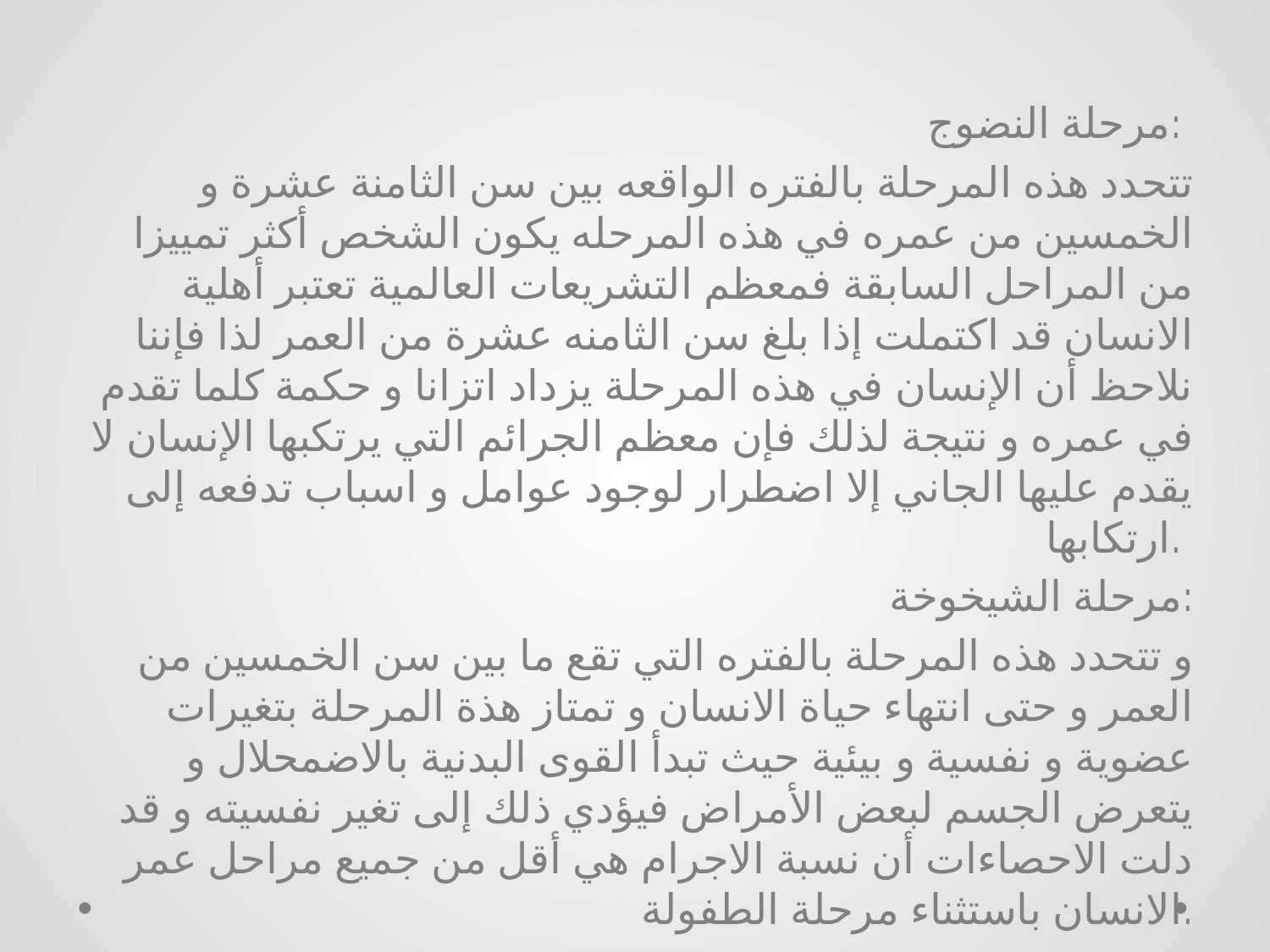

مرحلة النضوج:
تتحدد هذه المرحلة بالفتره الواقعه بين سن الثامنة عشرة و الخمسين من عمره في هذه المرحله يكون الشخص أكثر تمييزا من المراحل السابقة فمعظم التشريعات العالمية تعتبر أهلية الانسان قد اكتملت إذا بلغ سن الثامنه عشرة من العمر لذا فإننا نلاحظ أن الإنسان في هذه المرحلة يزداد اتزانا و حكمة كلما تقدم في عمره و نتيجة لذلك فإن معظم الجرائم التي يرتكبها الإنسان لا يقدم عليها الجاني إلا اضطرار لوجود عوامل و اسباب تدفعه إلى ارتكابها.
مرحلة الشيخوخة:
و تتحدد هذه المرحلة بالفتره التي تقع ما بين سن الخمسين من العمر و حتى انتهاء حياة الانسان و تمتاز هذة المرحلة بتغيرات عضوية و نفسية و بيئية حيث تبدأ القوى البدنية بالاضمحلال و يتعرض الجسم لبعض الأمراض فيؤدي ذلك إلى تغير نفسيته و قد دلت الاحصاءات أن نسبة الاجرام هي أقل من جميع مراحل عمر الانسان باستثناء مرحلة الطفولة.